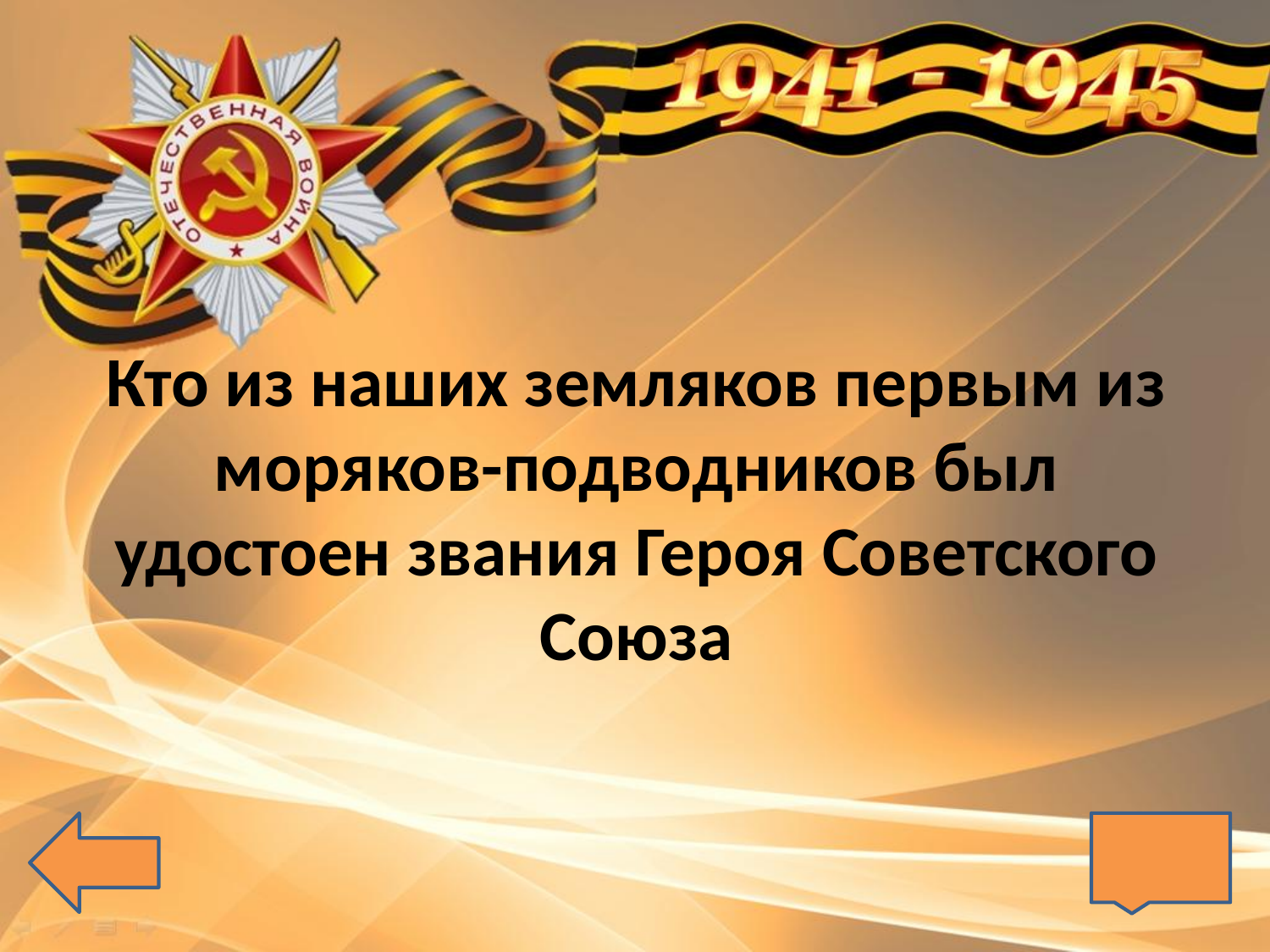

# Кто из наших земляков первым из моряков-подводников был удостоен звания Героя Советского Союза